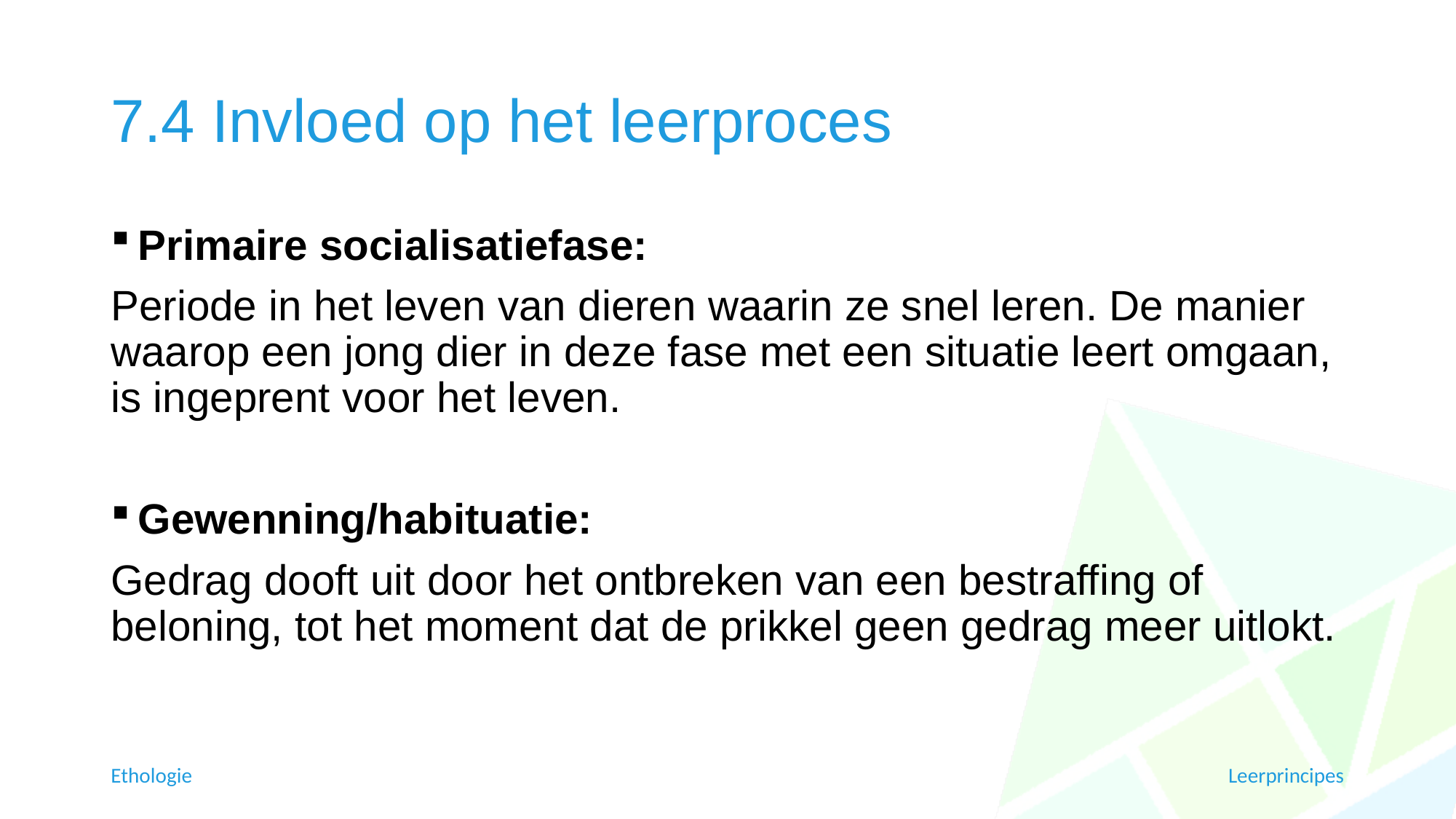

# 7.4 Invloed op het leerproces
Primaire socialisatiefase:
Periode in het leven van dieren waarin ze snel leren. De manier waarop een jong dier in deze fase met een situatie leert omgaan, is ingeprent voor het leven.

Gewenning/habituatie:
Gedrag dooft uit door het ontbreken van een bestraffing of beloning, tot het moment dat de prikkel geen gedrag meer uitlokt.
Ethologie
Leerprincipes